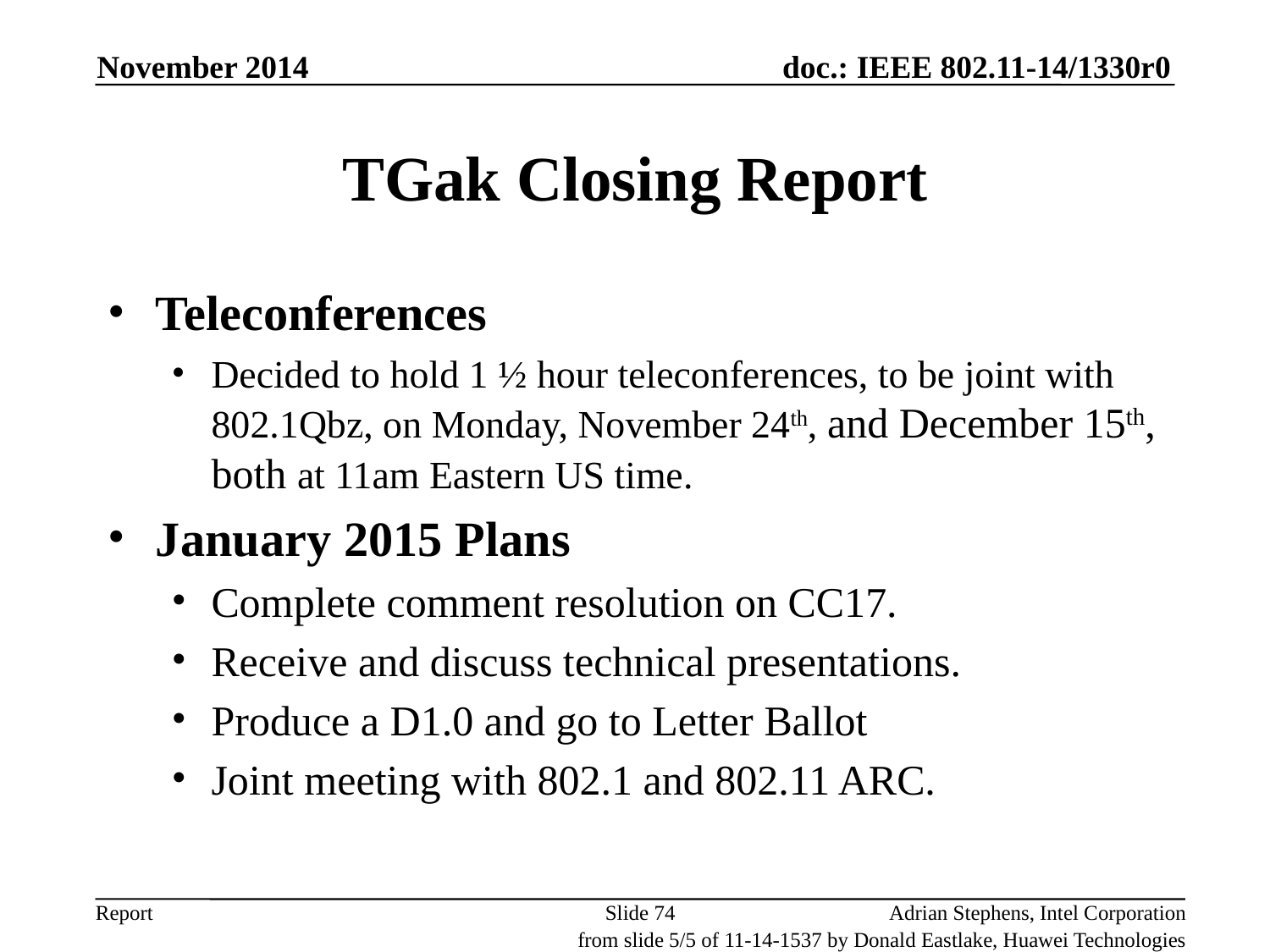

November 2014
# TGak Closing Report
Teleconferences
Decided to hold 1 ½ hour teleconferences, to be joint with 802.1Qbz, on Monday, November 24th, and December 15th, both at 11am Eastern US time.
January 2015 Plans
Complete comment resolution on CC17.
Receive and discuss technical presentations.
Produce a D1.0 and go to Letter Ballot
Joint meeting with 802.1 and 802.11 ARC.

Slide 74
Adrian Stephens, Intel Corporation
from slide 5/5 of 11-14-1537 by Donald Eastlake, Huawei Technologies